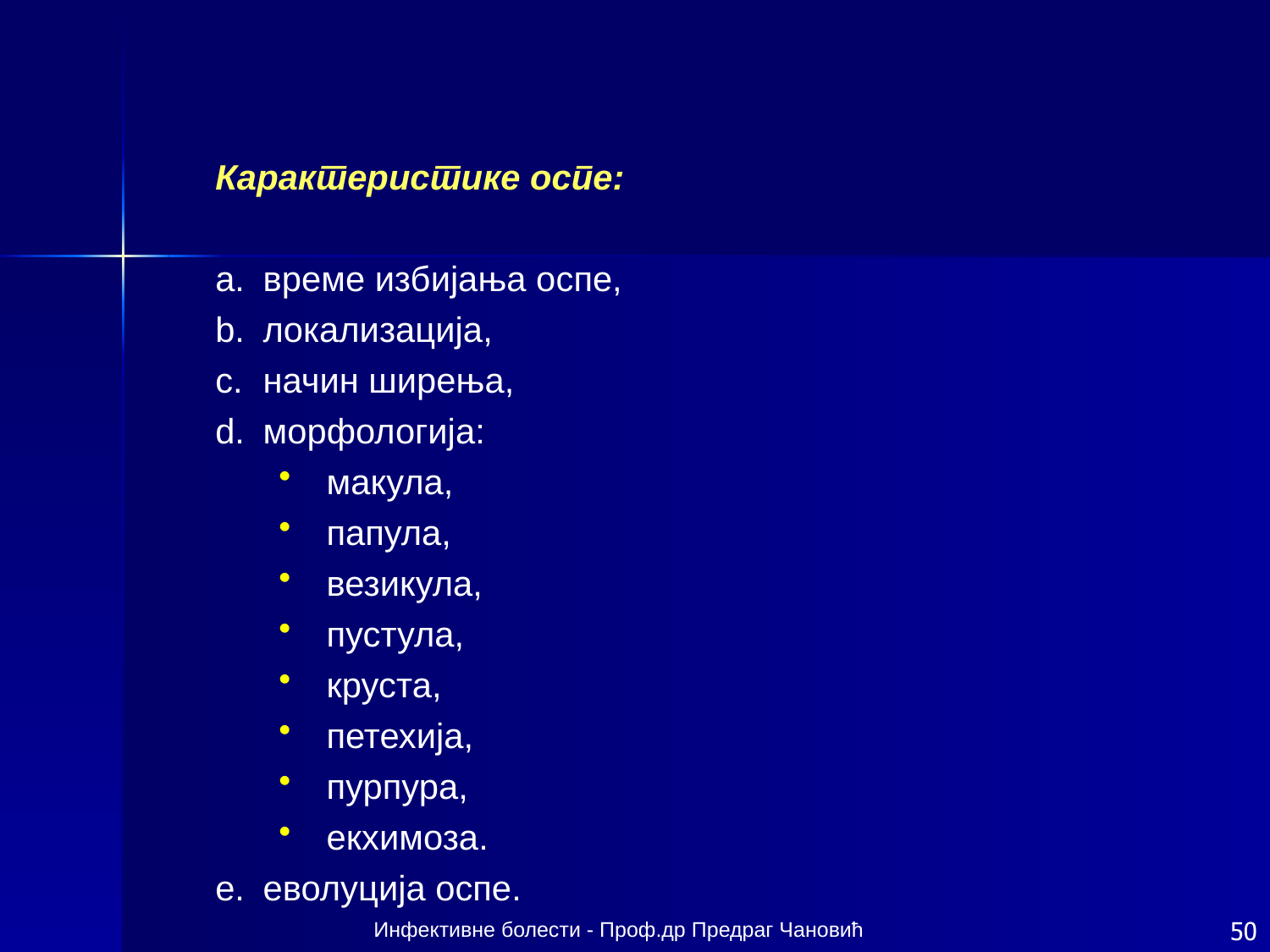

Карактеристике оспе:

време избијања оспе,
локализација,
начин ширења,
морфологија:
макула,
папула,
везикула,
пустула,
круста,
петехија,
пурпура,
екхимоза.
еволуција оспе.
Инфективне болести - Проф.др Предраг Чановић
50